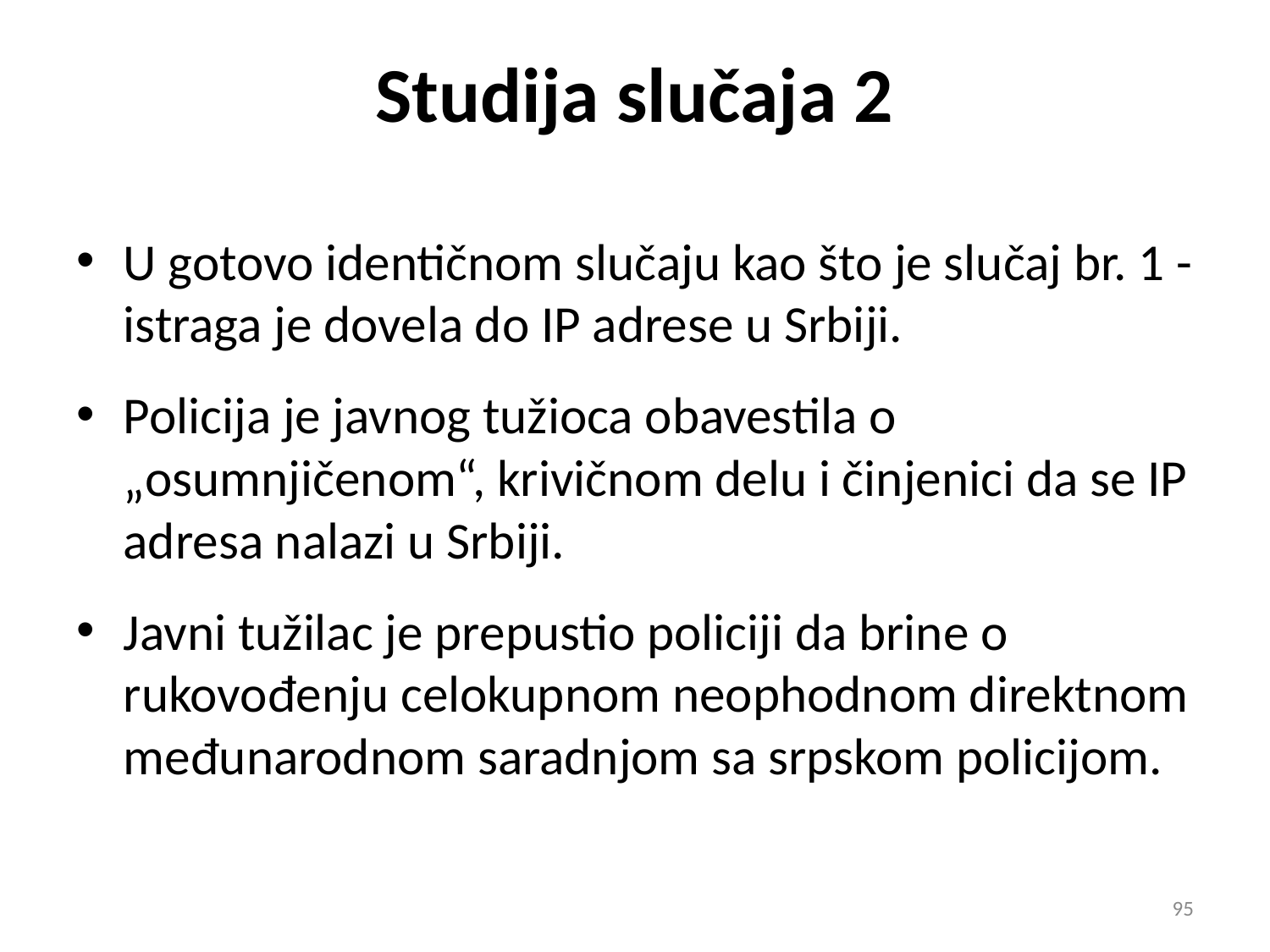

# Studija slučaja 2
U gotovo identičnom slučaju kao što je slučaj br. 1 - istraga je dovela do IP adrese u Srbiji.
Policija je javnog tužioca obavestila o „osumnjičenom“, krivičnom delu i činjenici da se IP adresa nalazi u Srbiji.
Javni tužilac je prepustio policiji da brine o rukovođenju celokupnom neophodnom direktnom međunarodnom saradnjom sa srpskom policijom.

95